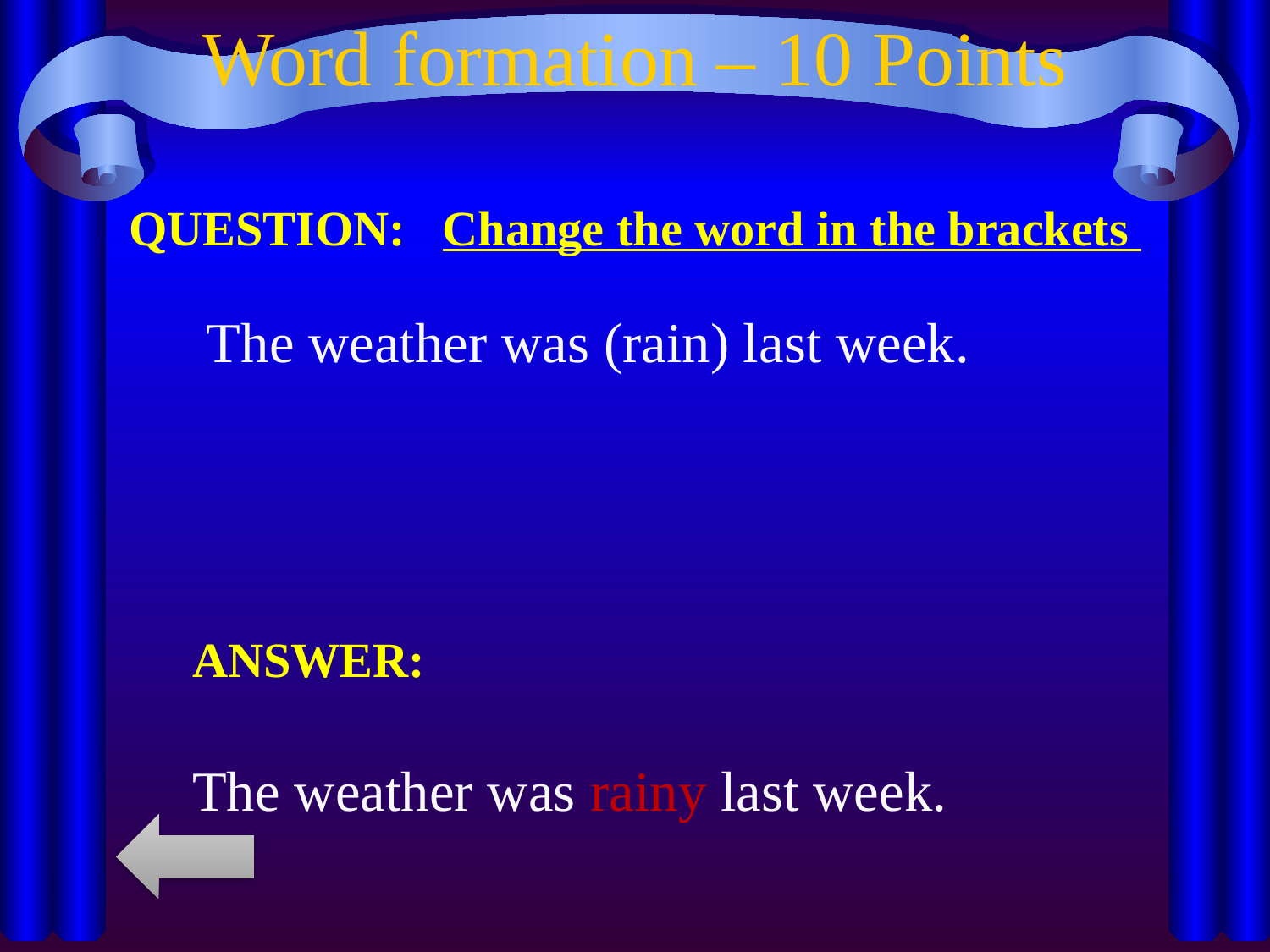

# Word formation – 10 Points
QUESTION:   Change the word in the brackets

 The weather was (rain) last week.

ANSWER:

The weather was rainy last week.